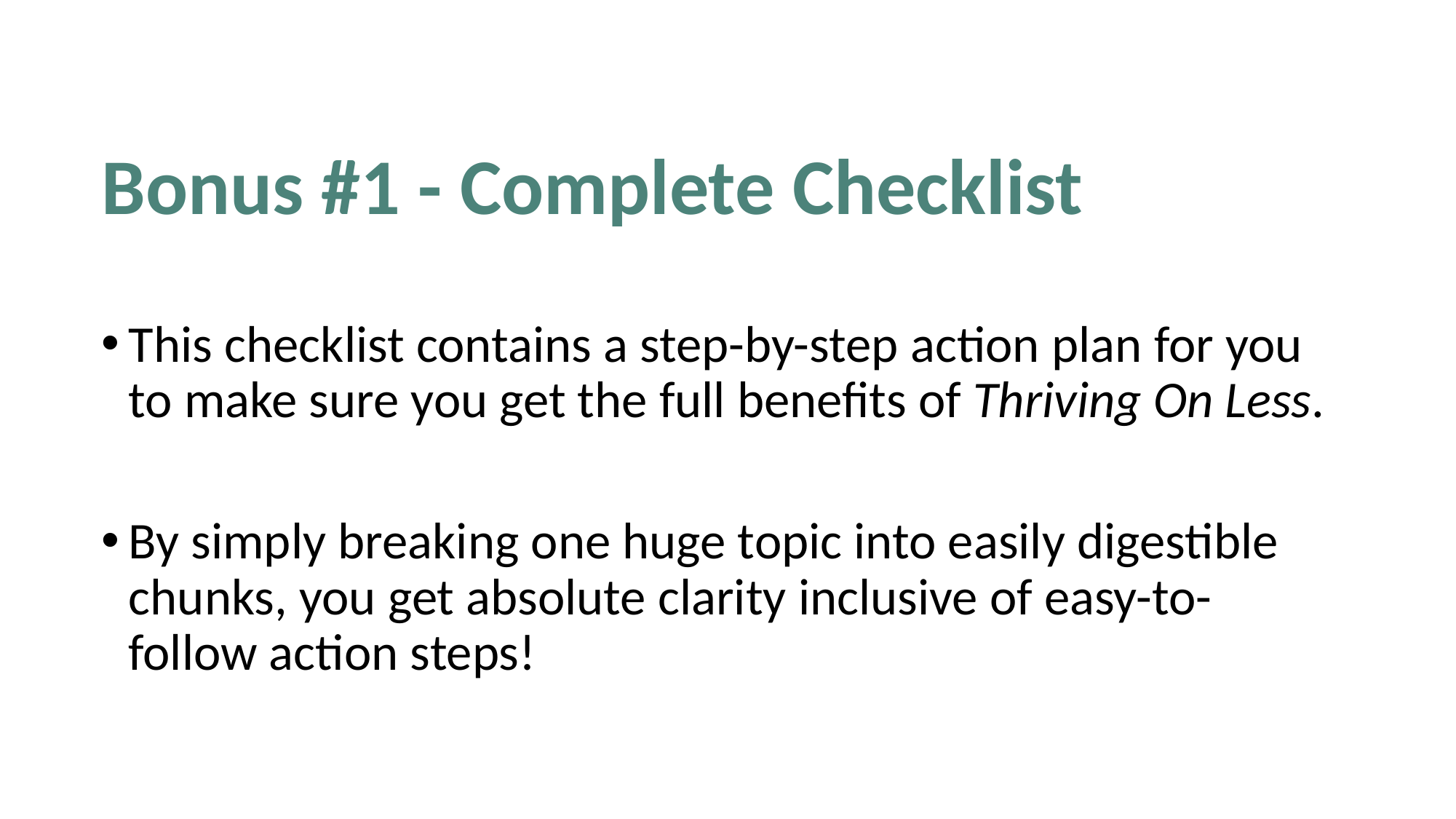

Bonus #1 - Complete Checklist

This checklist contains a step-by-step action plan for you to make sure you get the full benefits of Thriving On Less.

By simply breaking one huge topic into easily digestible chunks, you get absolute clarity inclusive of easy-to-follow action steps!